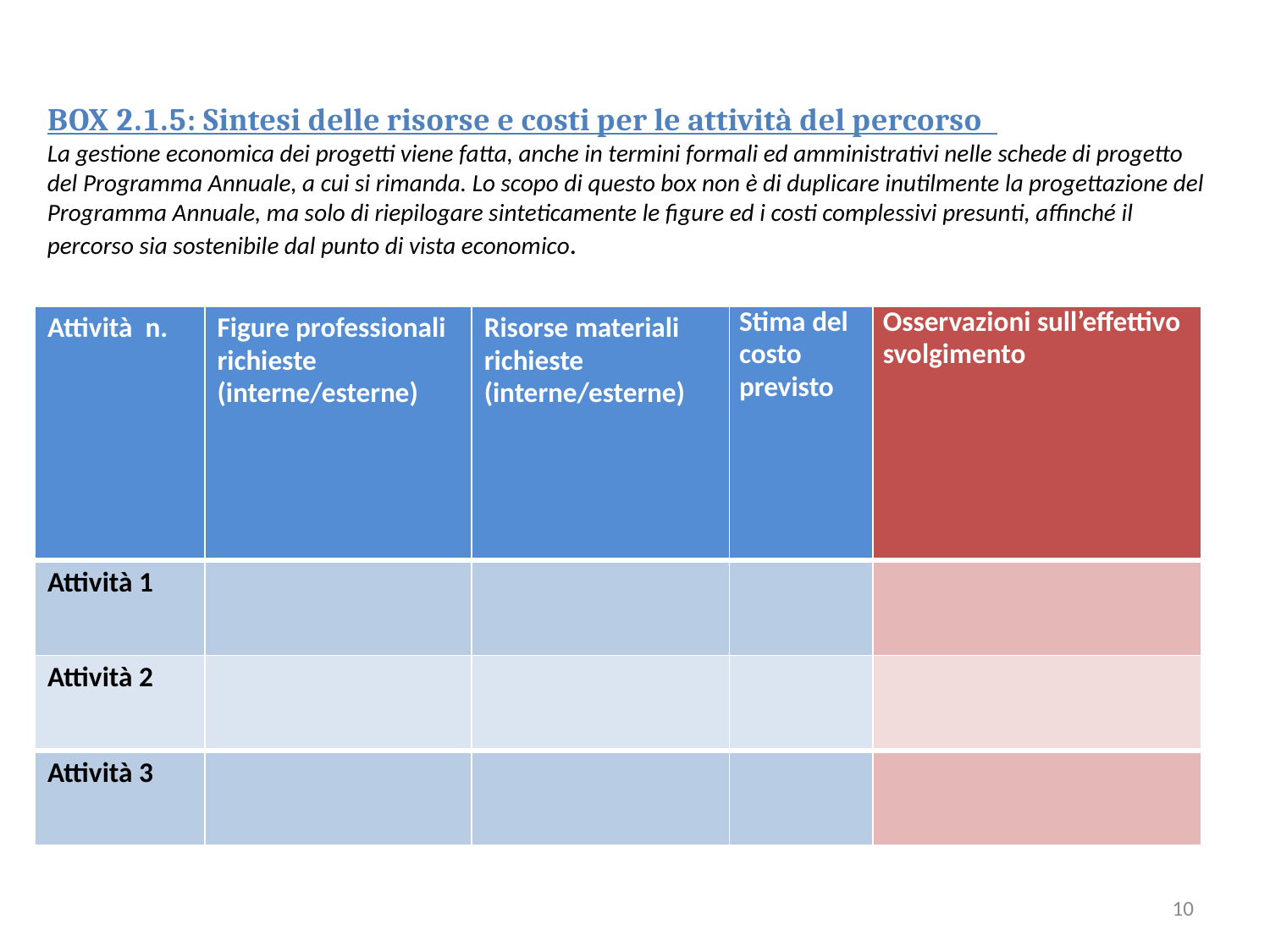

BOX 2.1.5: Sintesi delle risorse e costi per le attività del percorso
La gestione economica dei progetti viene fatta, anche in termini formali ed amministrativi nelle schede di progetto del Programma Annuale, a cui si rimanda. Lo scopo di questo box non è di duplicare inutilmente la progettazione del Programma Annuale, ma solo di riepilogare sinteticamente le figure ed i costi complessivi presunti, affinché il percorso sia sostenibile dal punto di vista economico.

| Attività n. | Figure professionali richieste (interne/esterne) | Risorse materiali richieste (interne/esterne) | Stima del costo previsto | Osservazioni sull’effettivo svolgimento |
| --- | --- | --- | --- | --- |
| Attività 1 |  |  |  |  |
| Attività 2 |  |  |  |  |
| Attività 3 |  |  |  |  |
10